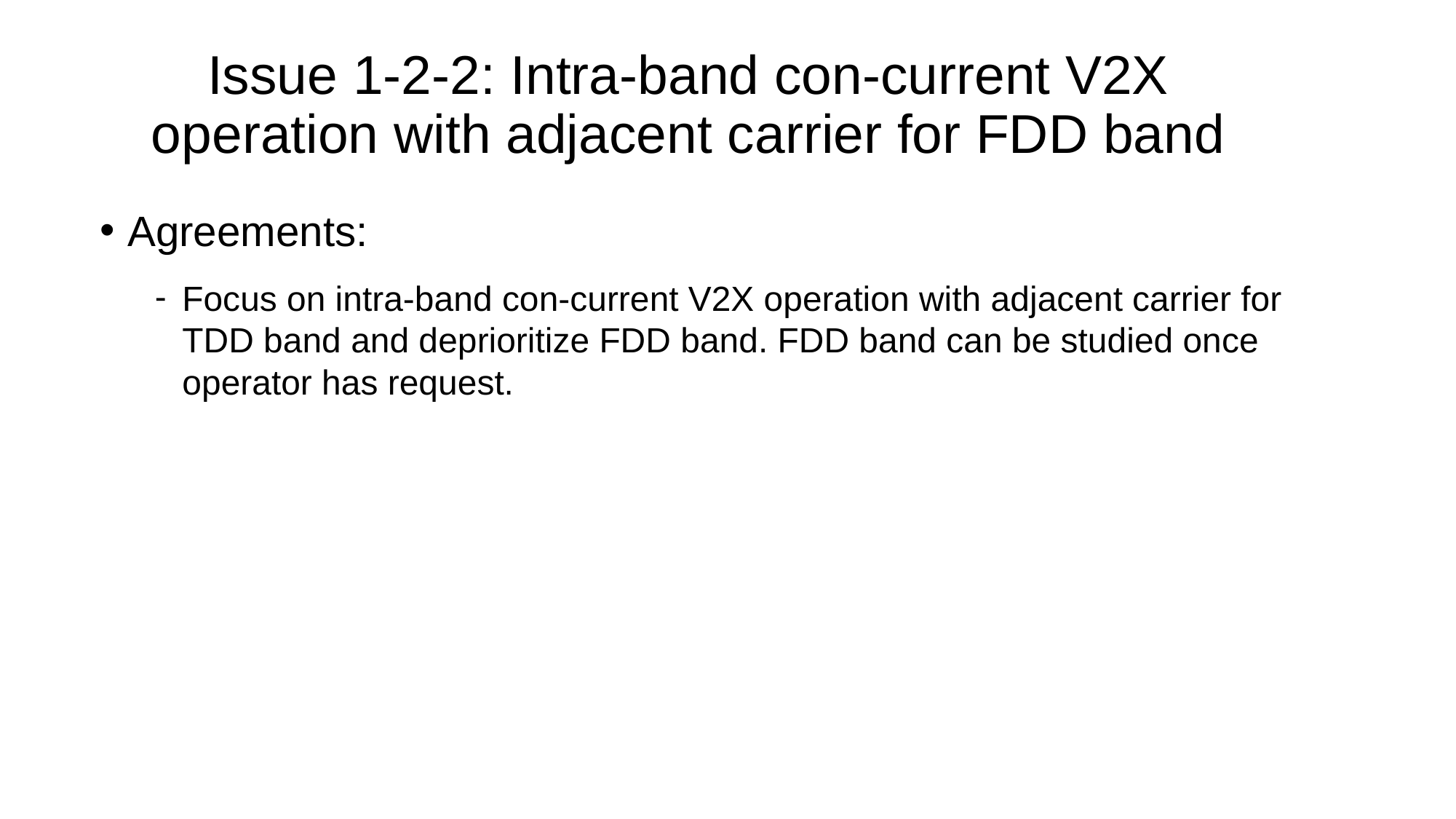

# Issue 1-2-2: Intra-band con-current V2X operation with adjacent carrier for FDD band
Agreements:
Focus on intra-band con-current V2X operation with adjacent carrier for TDD band and deprioritize FDD band. FDD band can be studied once operator has request.